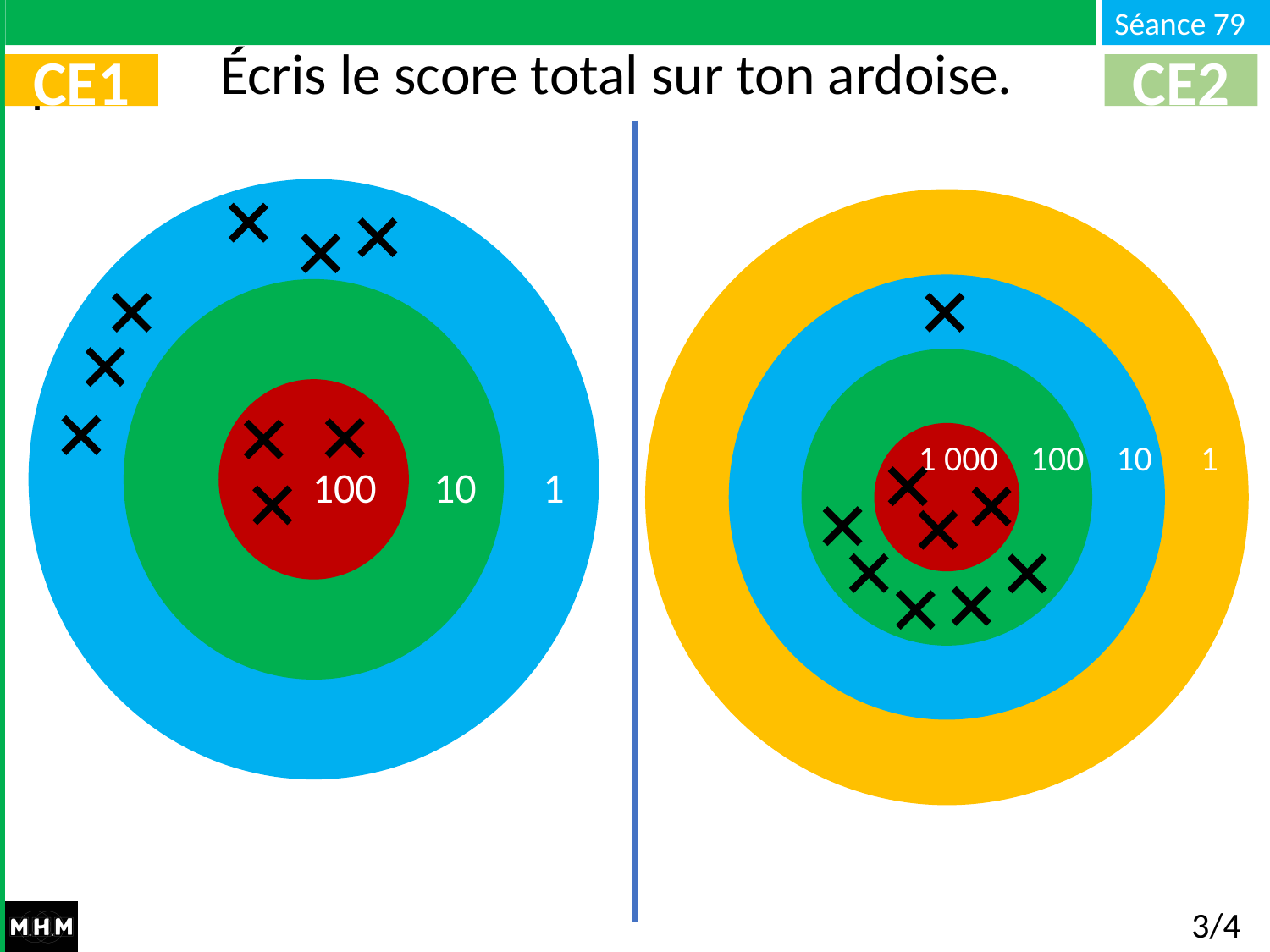

# Écris le score total sur ton ardoise.
CE1
CE2

1 000    100    10      1

100      10       1

3/4